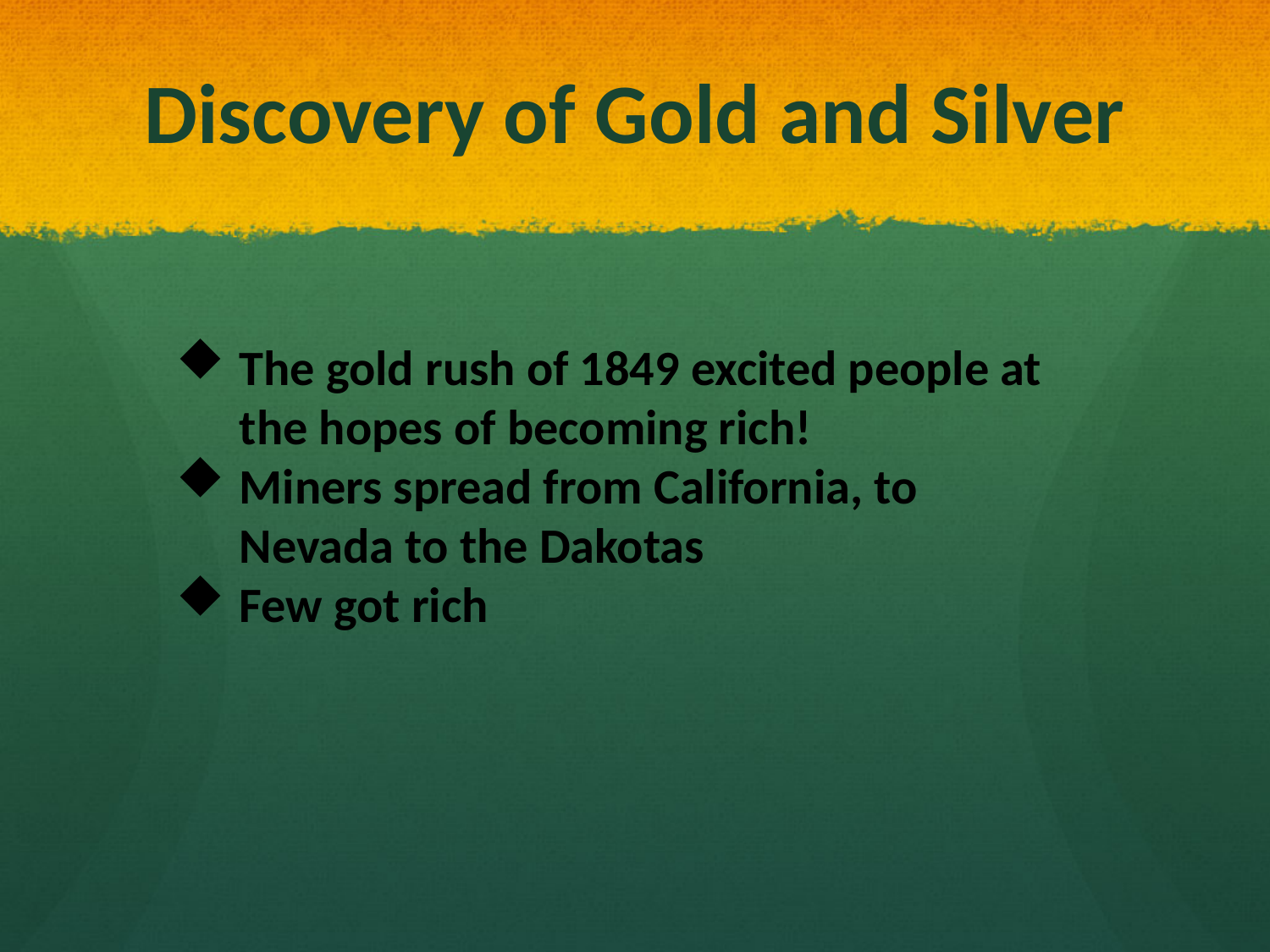

# Discovery of Gold and Silver
The gold rush of 1849 excited people at the hopes of becoming rich!
Miners spread from California, to Nevada to the Dakotas
Few got rich